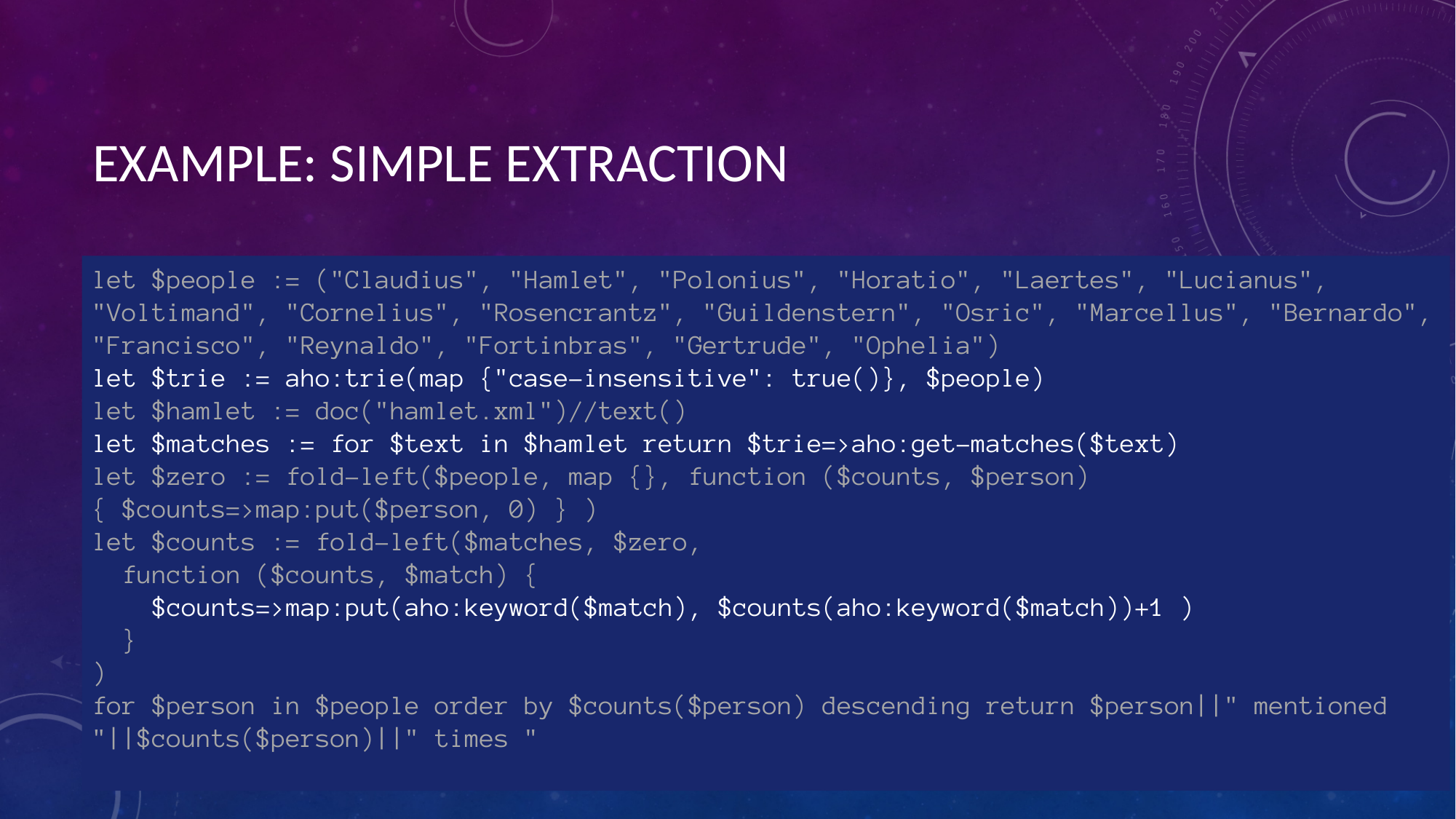

# EXAMPLE: SIMPLE EXTRACTION

let $people := ("Claudius", "Hamlet", "Polonius", "Horatio", "Laertes", "Lucianus", "Voltimand", "Cornelius", "Rosencrantz", "Guildenstern", "Osric", "Marcellus", "Bernardo", "Francisco", "Reynaldo", "Fortinbras", "Gertrude", "Ophelia")
let $trie := aho:trie(map {"case-insensitive": true()}, $people)
let $hamlet := doc("hamlet.xml")//text()
let $matches := for $text in $hamlet return $trie=>aho:get-matches($text)
let $zero := fold-left($people, map {}, function ($counts, $person) { $counts=>map:put($person, 0) } )
let $counts := fold-left($matches, $zero,
  function ($counts, $match) {
    $counts=>map:put(aho:keyword($match), $counts(aho:keyword($match))+1 )
  }
)
for $person in $people order by $counts($person) descending return $person||" mentioned "||$counts($person)||" times "